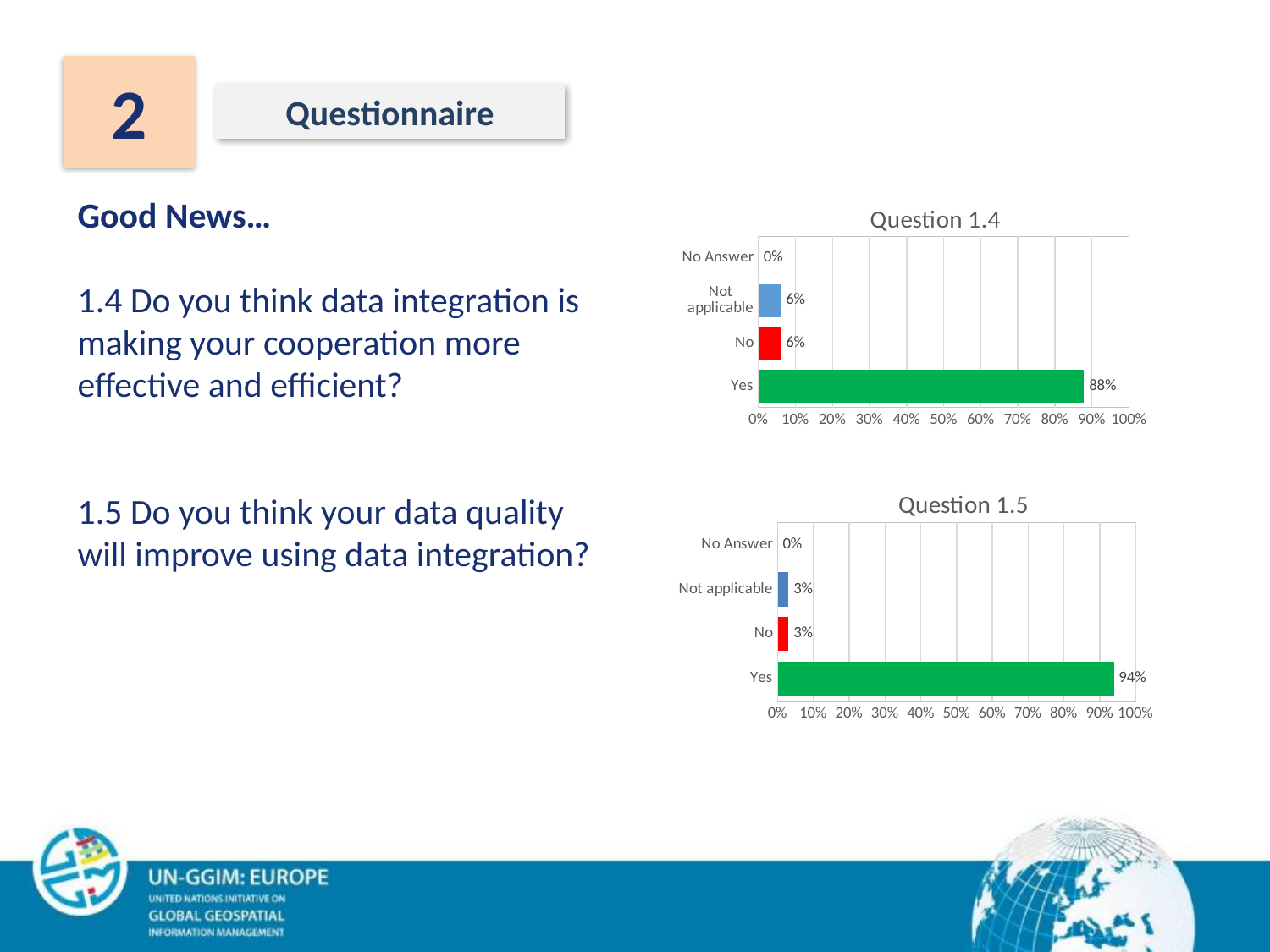

Questionnaire
2

### Chart: Question 1.4

| Category |  |
|---|---|
| Yes | 0.8787878787878788 |
| No | 0.06060606060606061 |
| Not applicable | 0.06060606060606061 |
| No Answer | 0.0 |
Good News…

1.4 Do you think data integration is making your cooperation more effective and efficient?

1.5 Do you think your data quality will improve using data integration?

### Chart: Question 1.5

| Category |  |
|---|---|
| Yes | 0.9393939393939394 |
| No | 0.030303030303030304 |
| Not applicable | 0.030303030303030304 |
| No Answer | 0.0 |